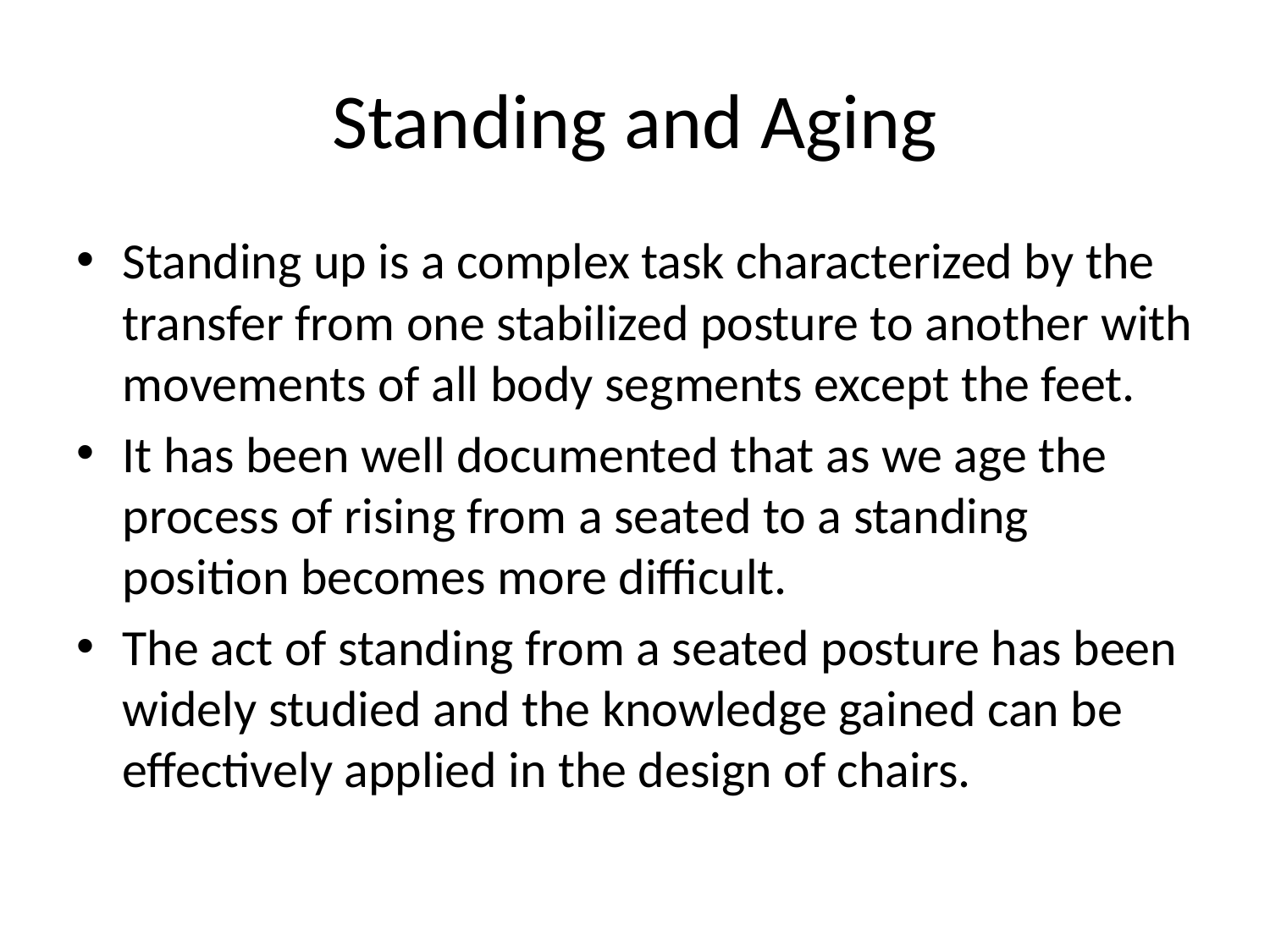

# Standing and Aging
Standing up is a complex task characterized by the transfer from one stabilized posture to another with movements of all body segments except the feet.
It has been well documented that as we age the process of rising from a seated to a standing position becomes more difficult.
The act of standing from a seated posture has been widely studied and the knowledge gained can be effectively applied in the design of chairs.